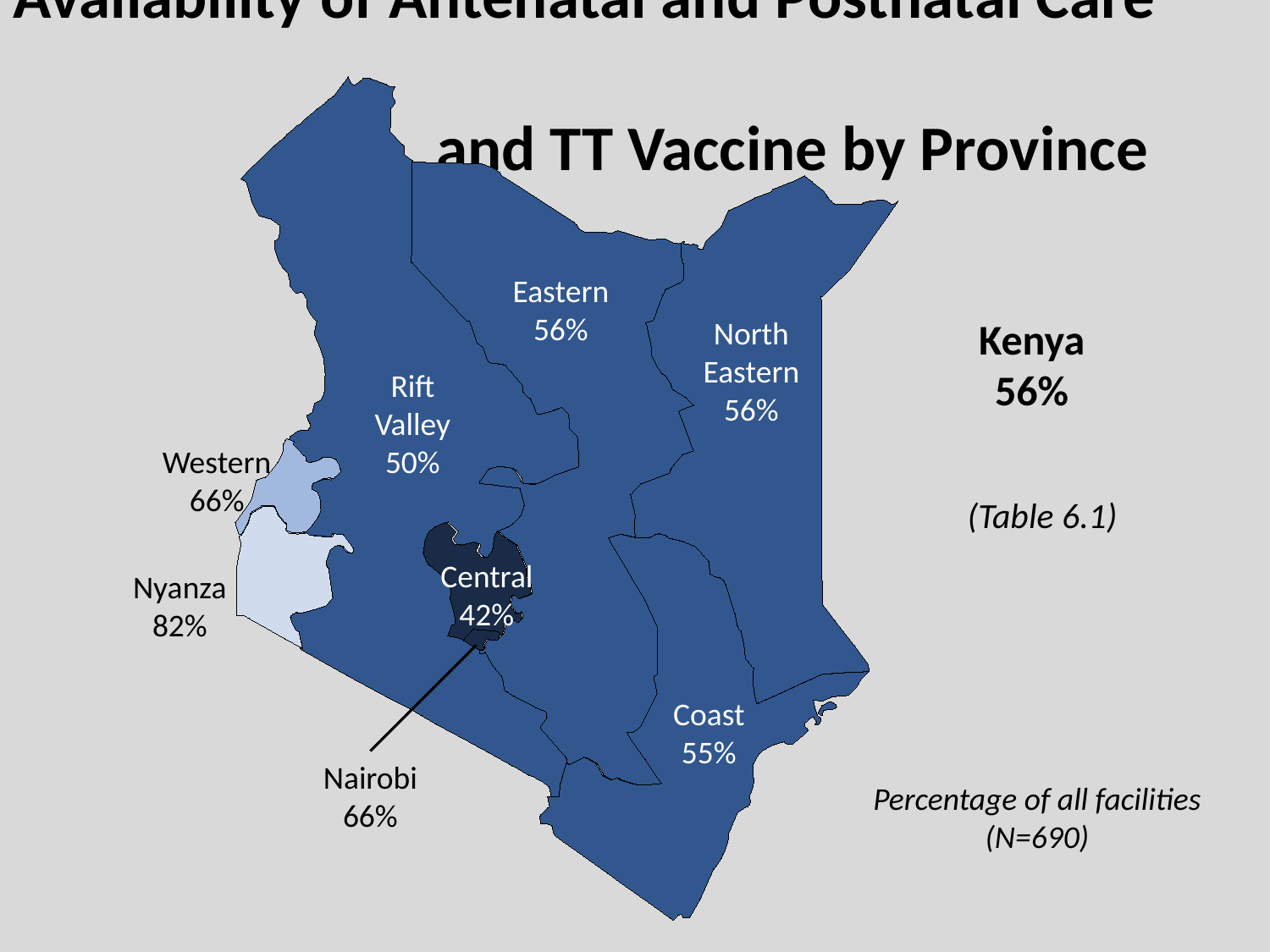

# Availability of Antenatal and Postnatal Care and TT Vaccine by Province

Eastern
56%
North Eastern
56%
Kenya
56%
Rift Valley
50%
Western
66%
(Table 6.1)
Central
42%
Nyanza
82%
Coast
55%
Nairobi
66%
Percentage of all facilities
(N=690)